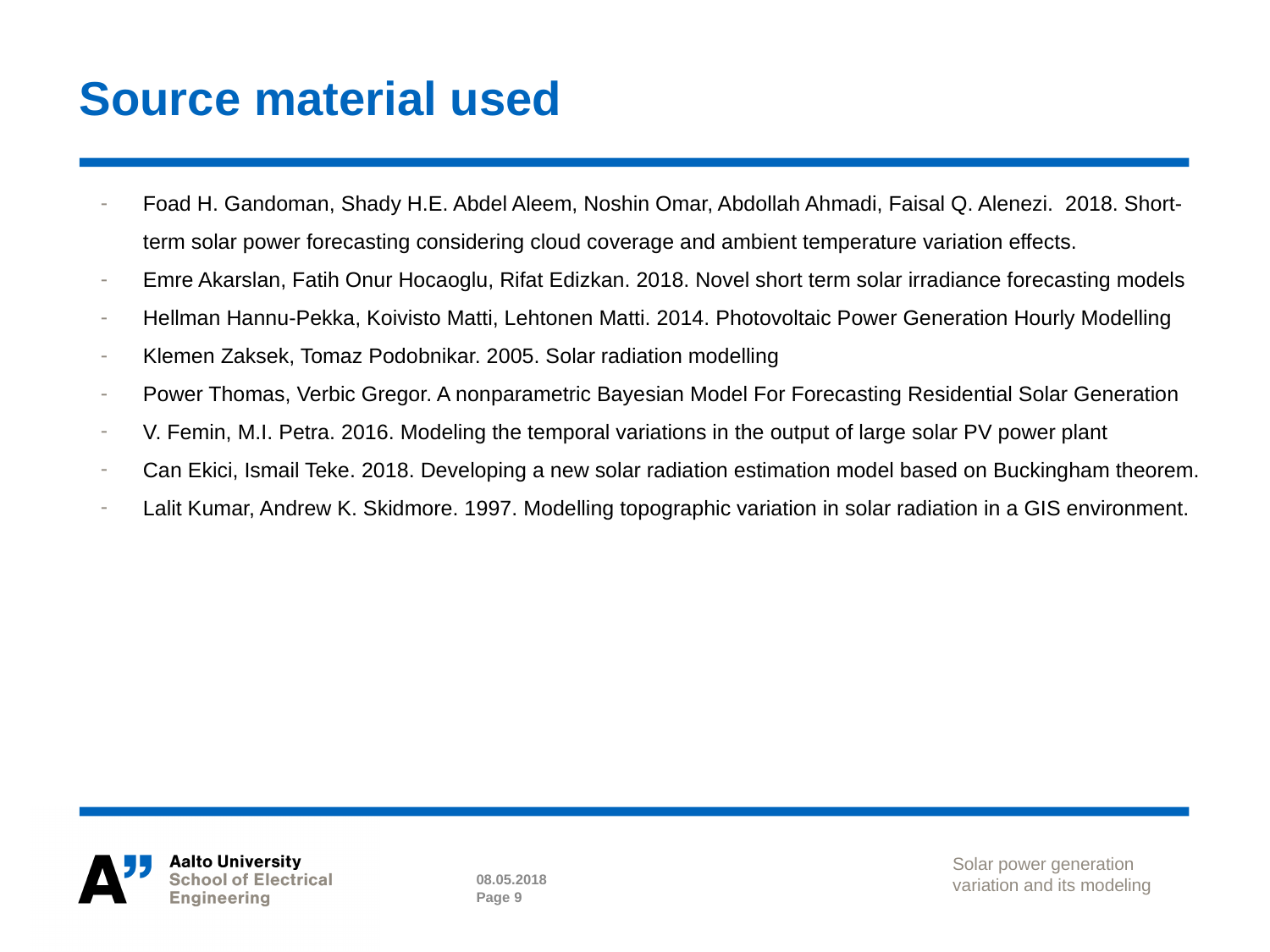

# Source material used
Foad H. Gandoman, Shady H.E. Abdel Aleem, Noshin Omar, Abdollah Ahmadi, Faisal Q. Alenezi.  2018. Short-term solar power forecasting considering cloud coverage and ambient temperature variation effects.
Emre Akarslan, Fatih Onur Hocaoglu, Rifat Edizkan. 2018. Novel short term solar irradiance forecasting models
Hellman Hannu-Pekka, Koivisto Matti, Lehtonen Matti. 2014. Photovoltaic Power Generation Hourly Modelling
Klemen Zaksek, Tomaz Podobnikar. 2005. Solar radiation modelling
Power Thomas, Verbic Gregor. A nonparametric Bayesian Model For Forecasting Residential Solar Generation
V. Femin, M.I. Petra. 2016. Modeling the temporal variations in the output of large solar PV power plant
Can Ekici, Ismail Teke. 2018. Developing a new solar radiation estimation model based on Buckingham theorem.
Lalit Kumar, Andrew K. Skidmore. 1997. Modelling topographic variation in solar radiation in a GIS environment.

Solar power generation variation and its modeling
08.05.2018
Page 9